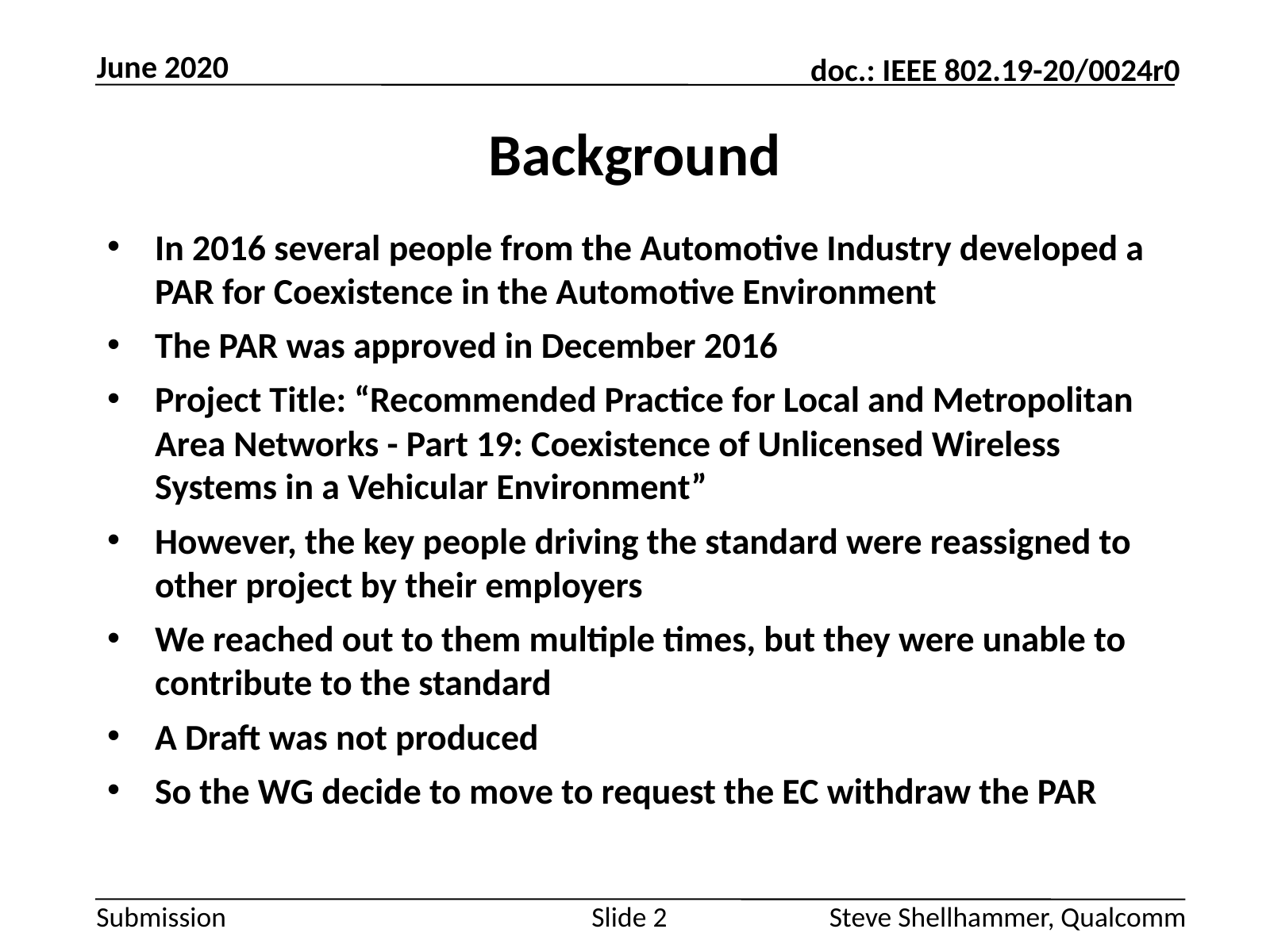

June 2020
# Background
In 2016 several people from the Automotive Industry developed a PAR for Coexistence in the Automotive Environment
The PAR was approved in December 2016
Project Title: “Recommended Practice for Local and Metropolitan Area Networks - Part 19: Coexistence of Unlicensed Wireless Systems in a Vehicular Environment”
However, the key people driving the standard were reassigned to other project by their employers
We reached out to them multiple times, but they were unable to contribute to the standard
A Draft was not produced
So the WG decide to move to request the EC withdraw the PAR
Slide 2
Steve Shellhammer, Qualcomm